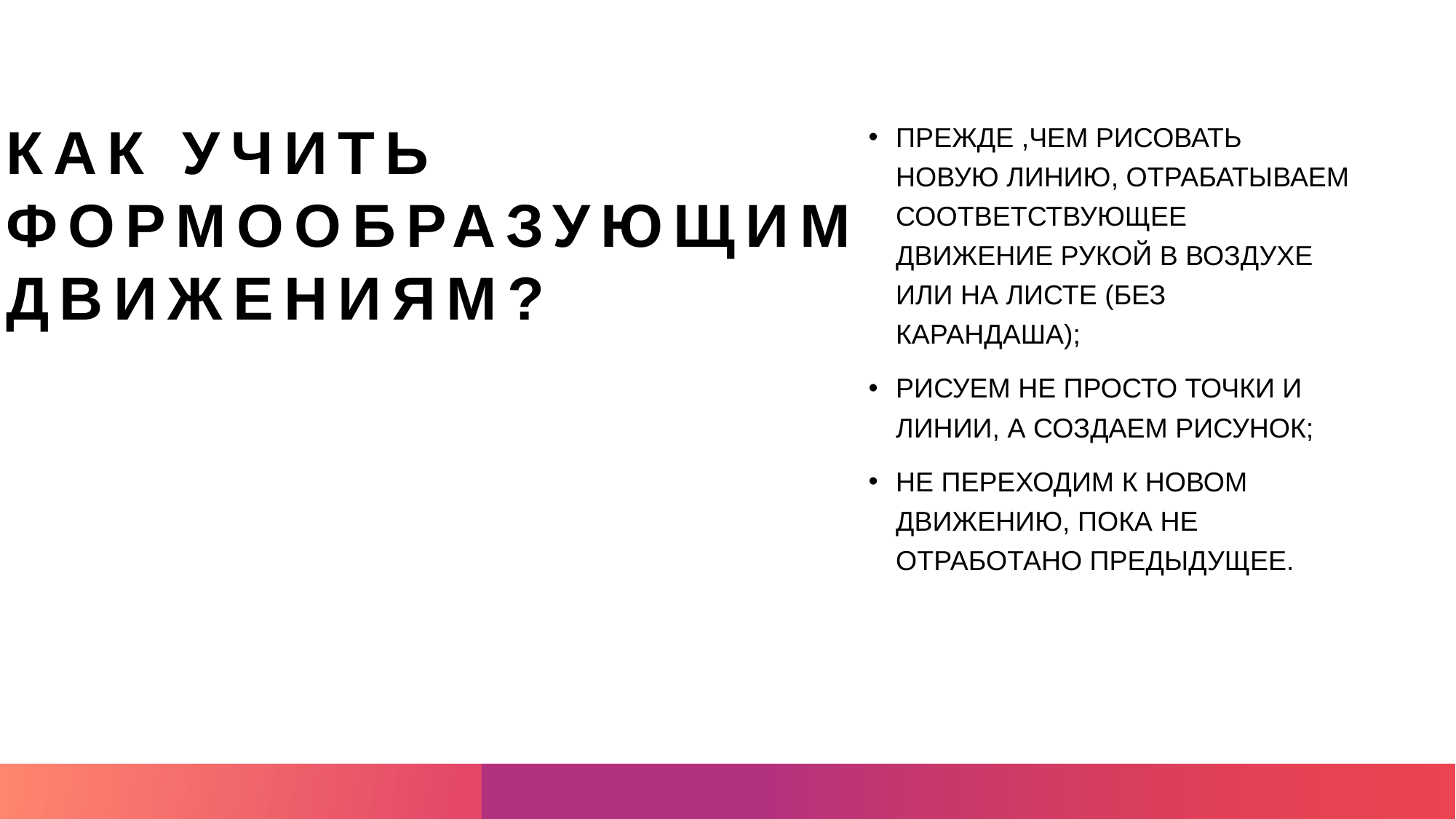

прежде ,чем рисовать новую линию, отрабатываем соответствующее движение рукой в воздухе или на листе (без карандаша);
Рисуем не просто точки и линии, а создаем рисунок;
Не переходим к новом движению, пока не отработано предыдущее.
Как учить формообразующим движениям?